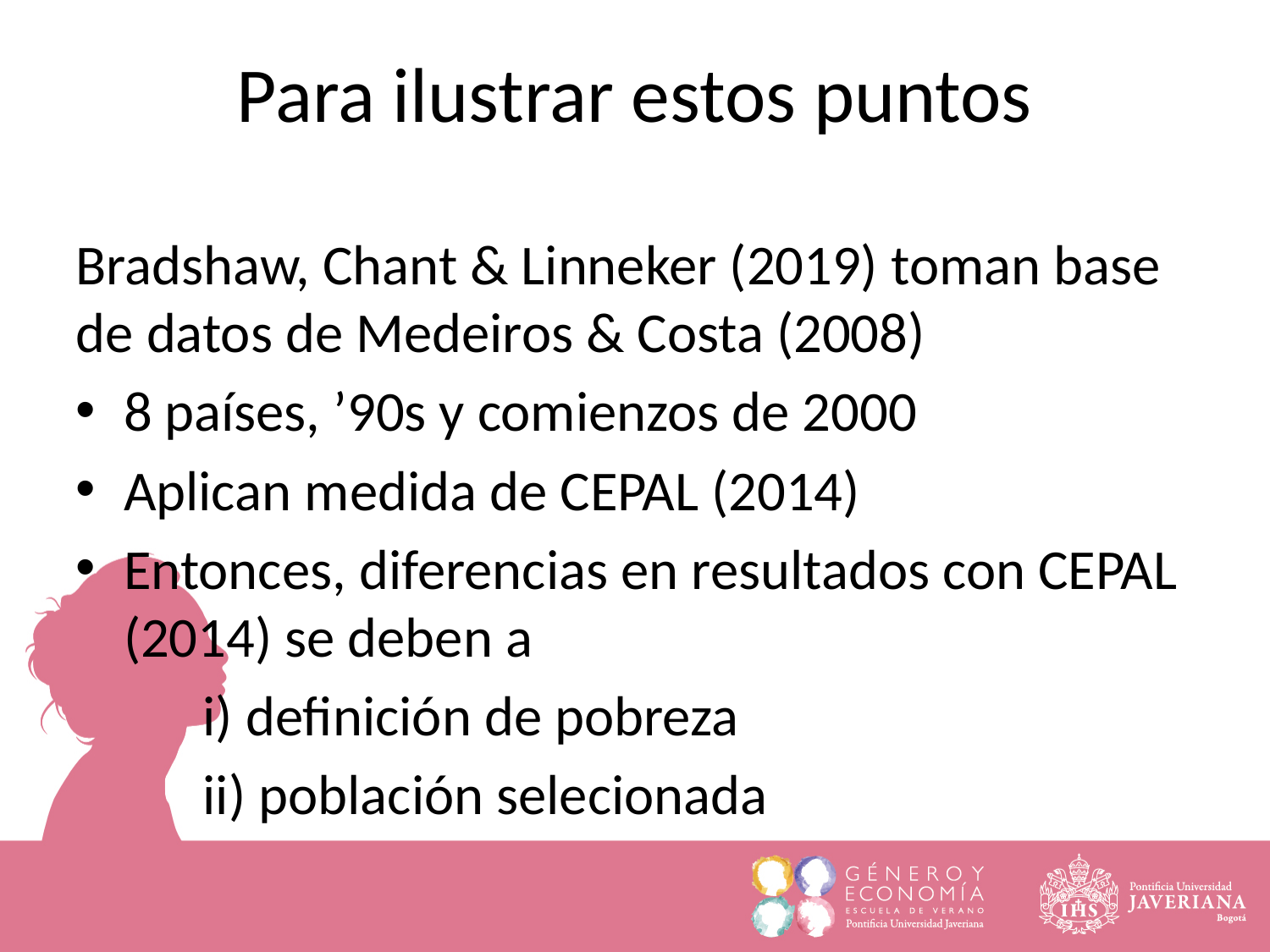

Para ilustrar estos puntos
Bradshaw, Chant & Linneker (2019) toman base de datos de Medeiros & Costa (2008)
8 países, ’90s y comienzos de 2000
Aplican medida de CEPAL (2014)
Entonces, diferencias en resultados con CEPAL (2014) se deben a
	i) definición de pobreza
   	ii) población selecionada